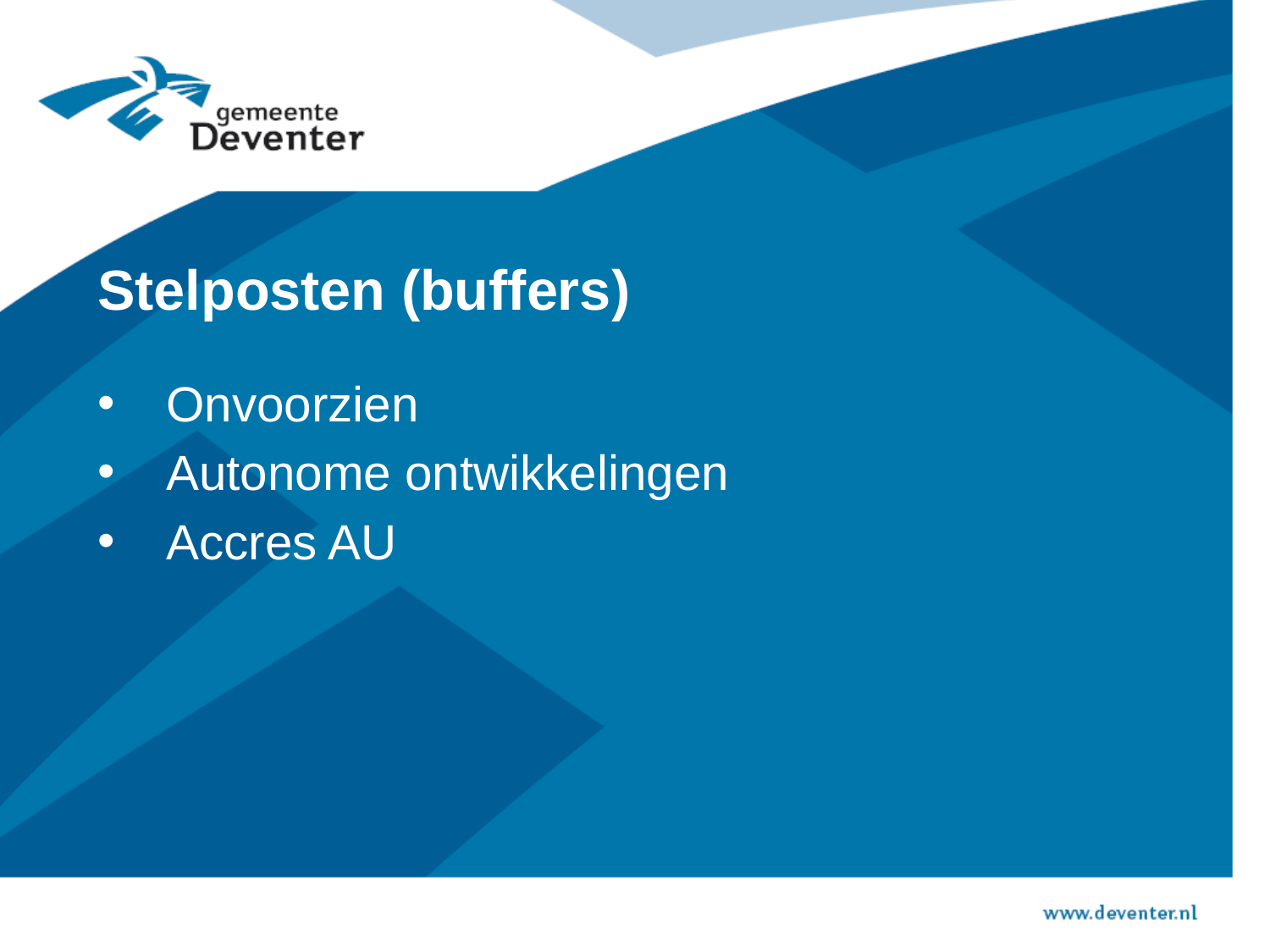

# Stelposten (buffers)
Onvoorzien
Autonome ontwikkelingen
Accres AU